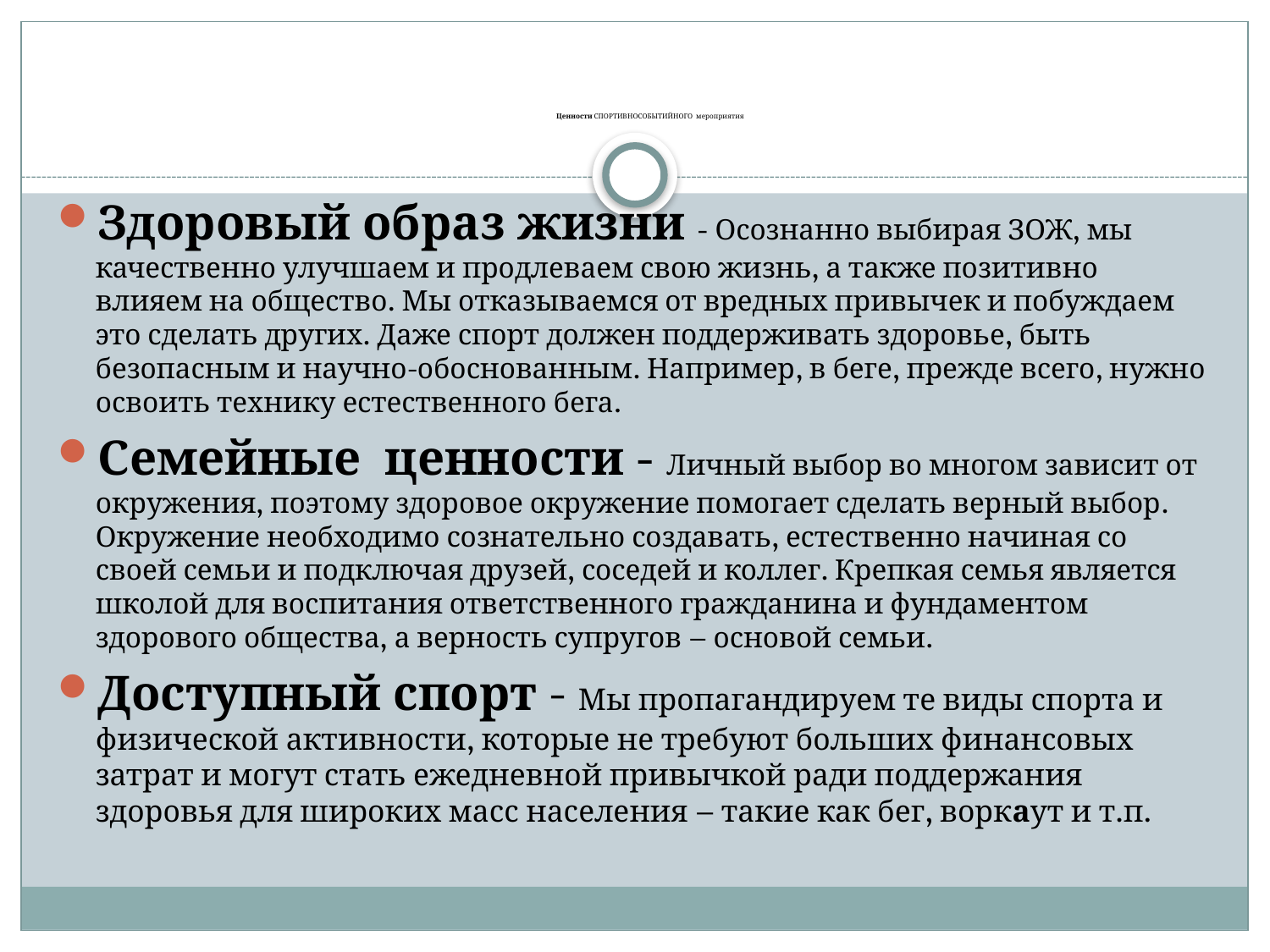

# Ценности СПОРТИВНОСОБЫТИЙНОГО  мероприятия
Здоровый образ жизни - Осознанно выбирая ЗОЖ, мы качественно улучшаем и продлеваем свою жизнь, а также позитивно влияем на общество. Мы отказываемся от вредных привычек и побуждаем это сделать других. Даже спорт должен поддерживать здоровье, быть безопасным и научно-обоснованным. Например, в беге, прежде всего, нужно освоить технику естественного бега.
Семейные  ценности - Личный выбор во многом зависит от окружения, поэтому здоровое окружение помогает сделать верный выбор.    Окружение необходимо сознательно создавать, естественно начиная со своей семьи и подключая друзей, соседей и коллег. Крепкая семья является школой для воспитания ответственного гражданина и фундаментом здорового общества, а верность супругов – основой семьи.
Доступный спорт - Мы пропагандируем те виды спорта и физической активности, которые не требуют больших финансовых затрат и могут стать ежедневной привычкой ради поддержания здоровья для широких масс населения – такие как бег, воркаут и т.п.